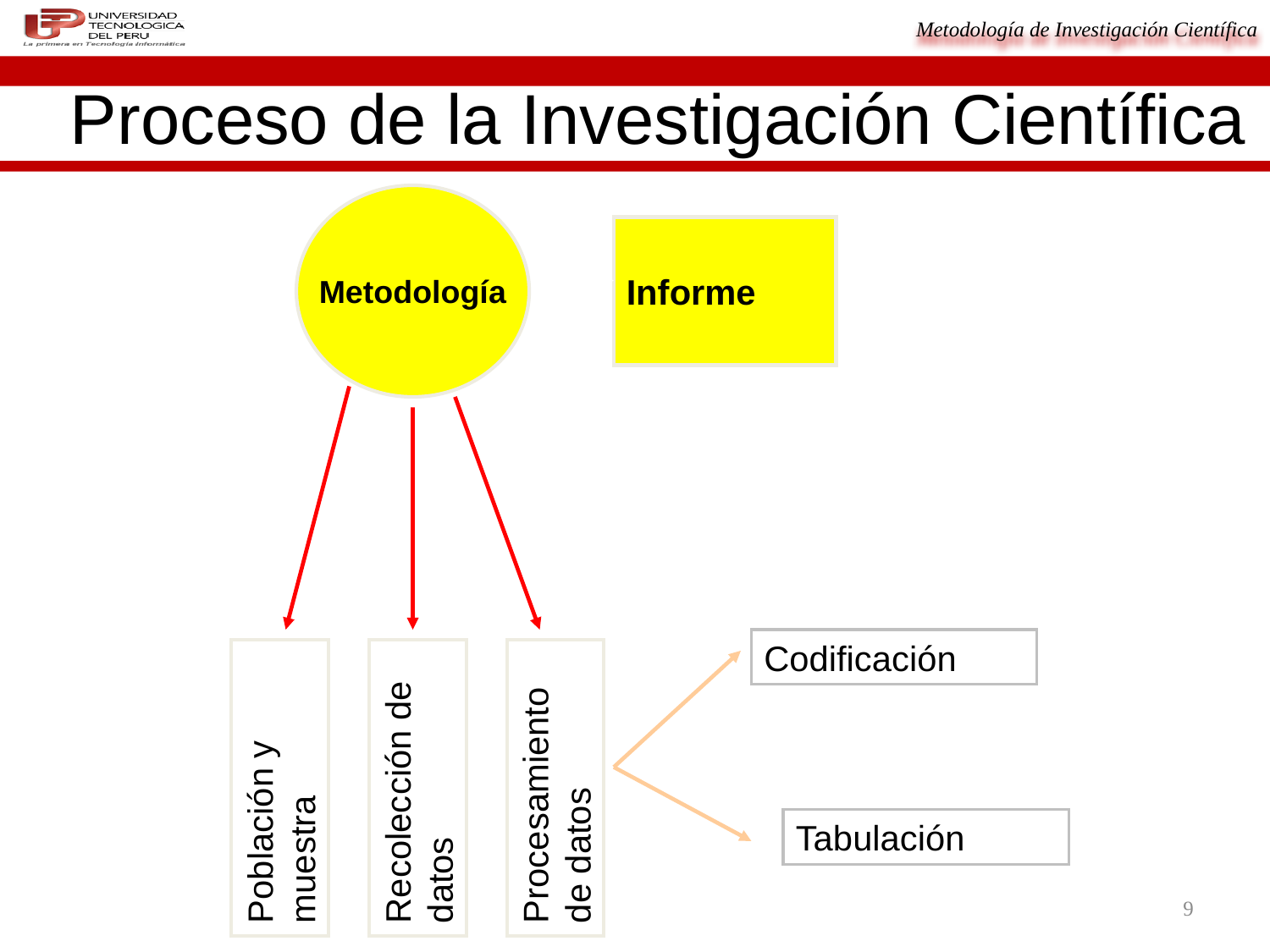

Proceso de la Investigación Científica
Metodología

Informe

Población y muestra
Procesamiento de datos
Recolección de datos
Codificación

Tabulación
9